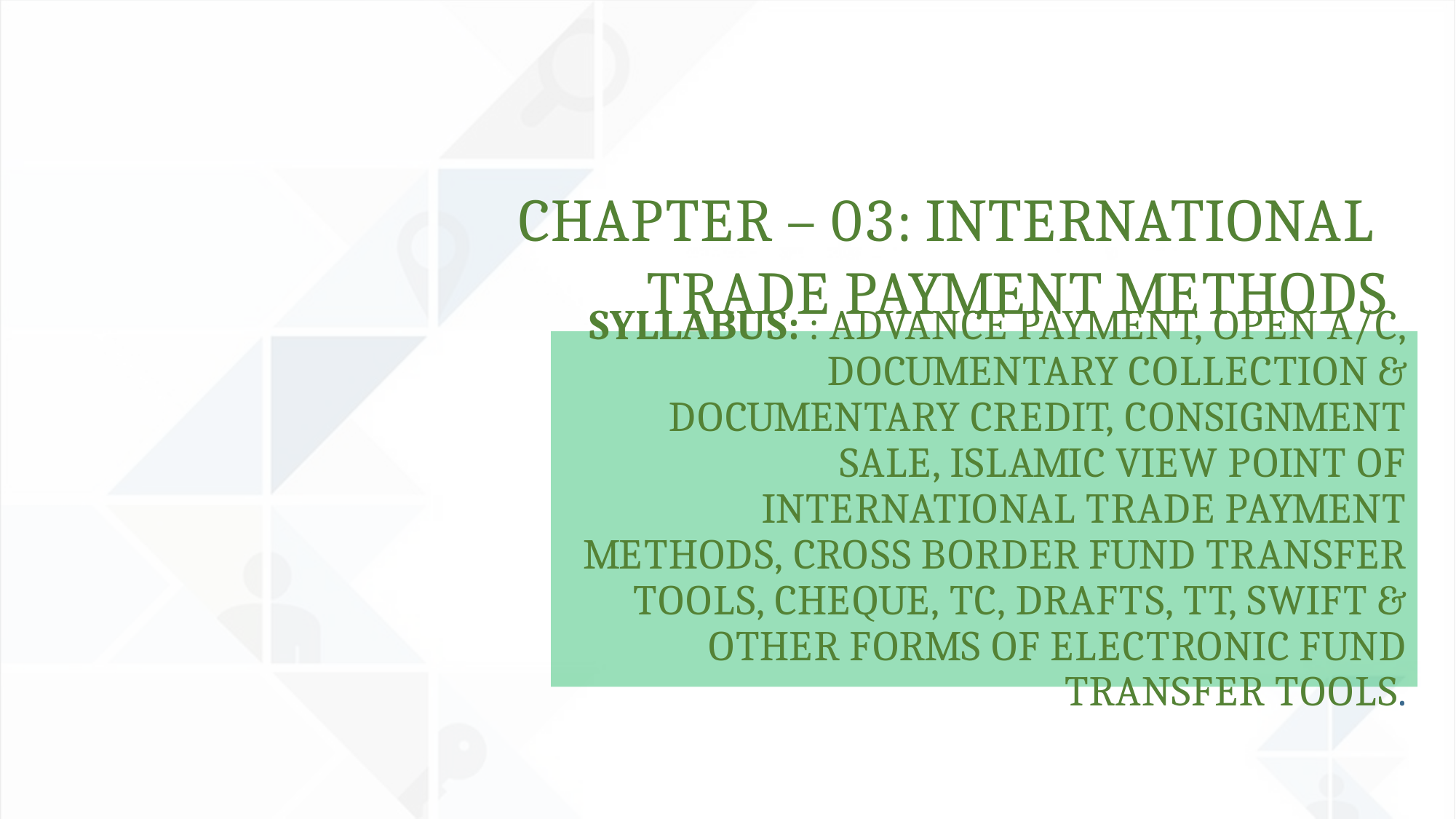

Chapter – 03: International
Trade Payment Methods
# Syllabus: : Advance Payment, Open A/C, Documentary Collection & Documentary Credit, Consignment Sale, Islamic View point of International Trade Payment Methods, Cross Border Fund Transfer Tools, cheque, TC, Drafts, TT, SWIFT & Other Forms of Electronic Fund Transfer Tools.